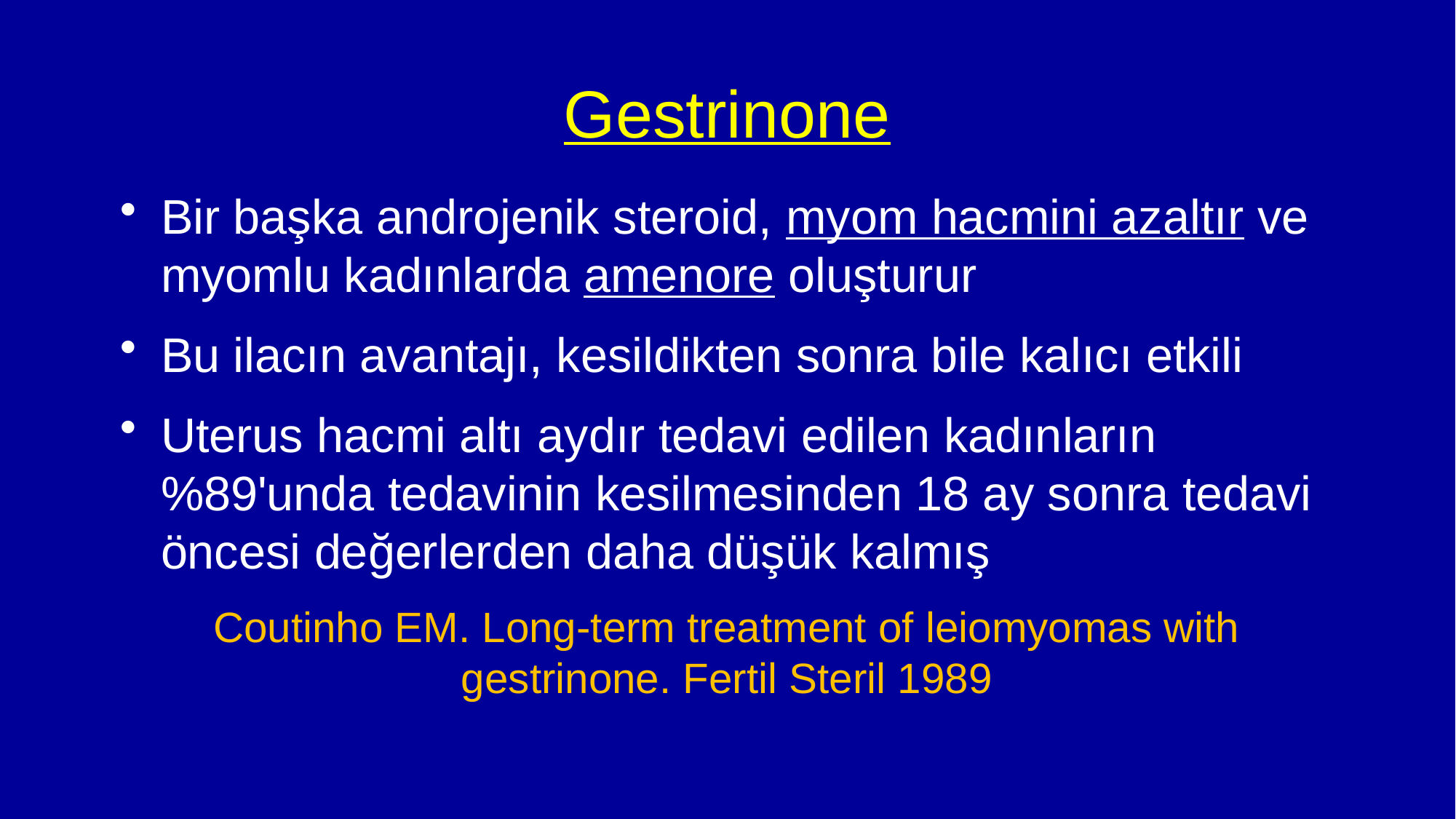

# Gestrinone
Bir başka androjenik steroid, myom hacmini azaltır ve myomlu kadınlarda amenore oluşturur
Bu ilacın avantajı, kesildikten sonra bile kalıcı etkili
Uterus hacmi altı aydır tedavi edilen kadınların %89'unda tedavinin kesilmesinden 18 ay sonra tedavi öncesi değerlerden daha düşük kalmış
Coutinho EM. Long-term treatment of leiomyomas with gestrinone. Fertil Steril 1989